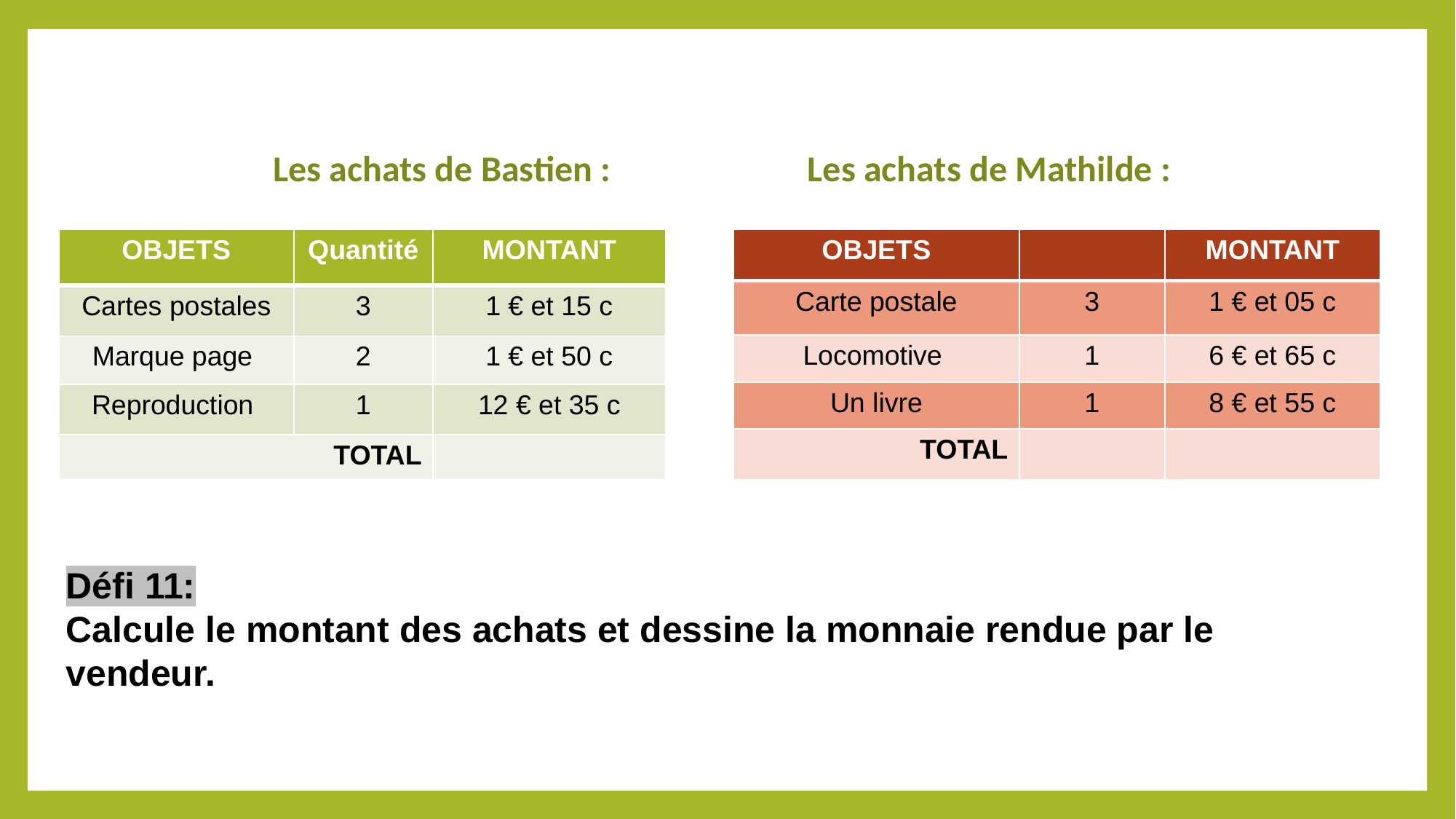

Les achats de Bastien :                        Les achats de Mathilde :

| OBJETS | Quantité | MONTANT |
| --- | --- | --- |
| Cartes postales | 3 | 1 € et 15 c |
| Marque page | 2 | 1 € et 50 c |
| Reproduction | 1 | 12 € et 35 c |
| TOTAL |  |  |
| OBJETS |  | MONTANT |
| --- | --- | --- |
| Carte postale | 3 | 1 € et 05 c |
| Locomotive | 1 | 6 € et 65 c |
| Un livre | 1 | 8 € et 55 c |
| TOTAL |  |  |
Défi 11:
Calcule le montant des achats et dessine la monnaie rendue par le vendeur.